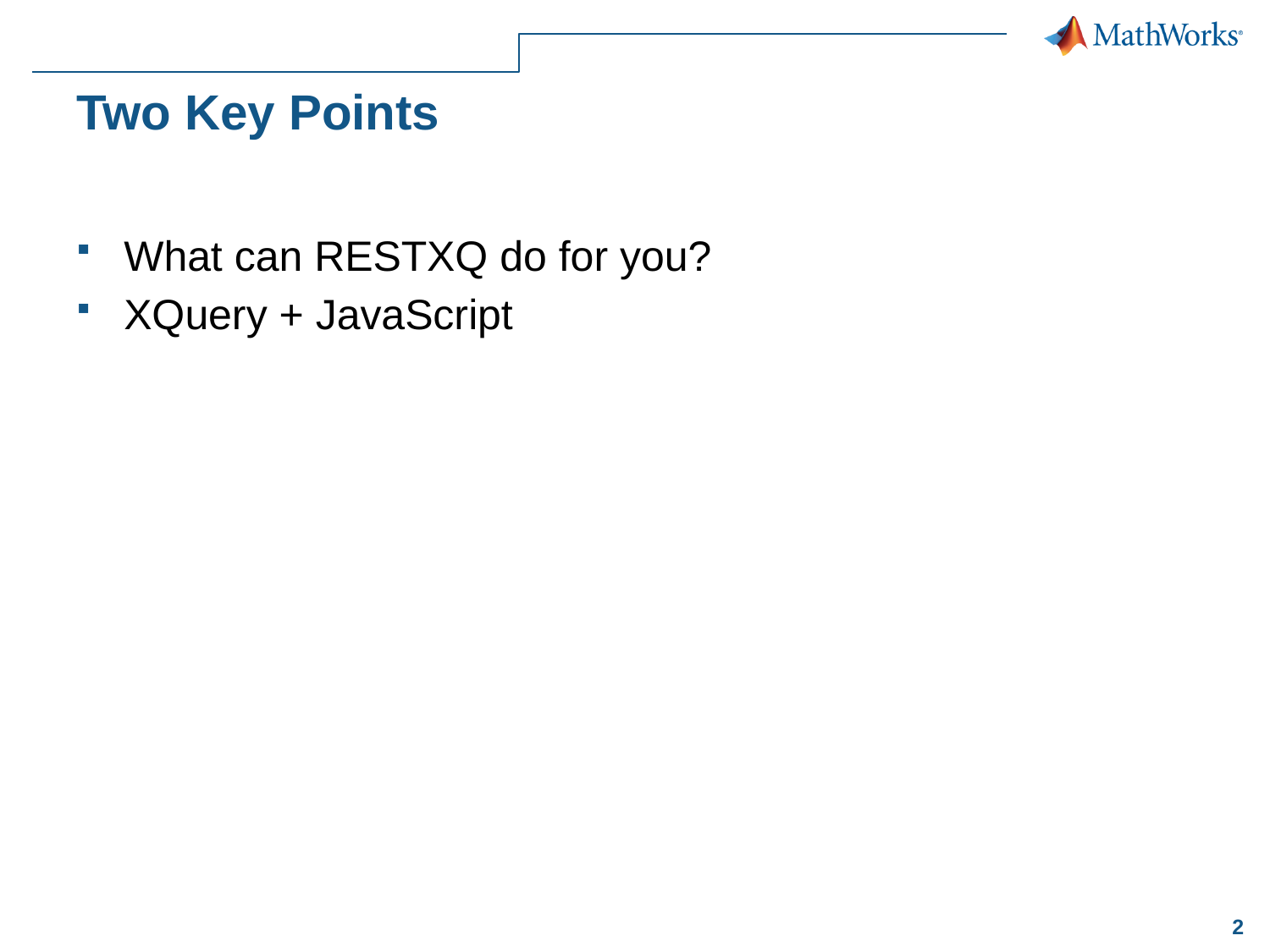

# Two Key Points
What can RESTXQ do for you?
XQuery + JavaScript